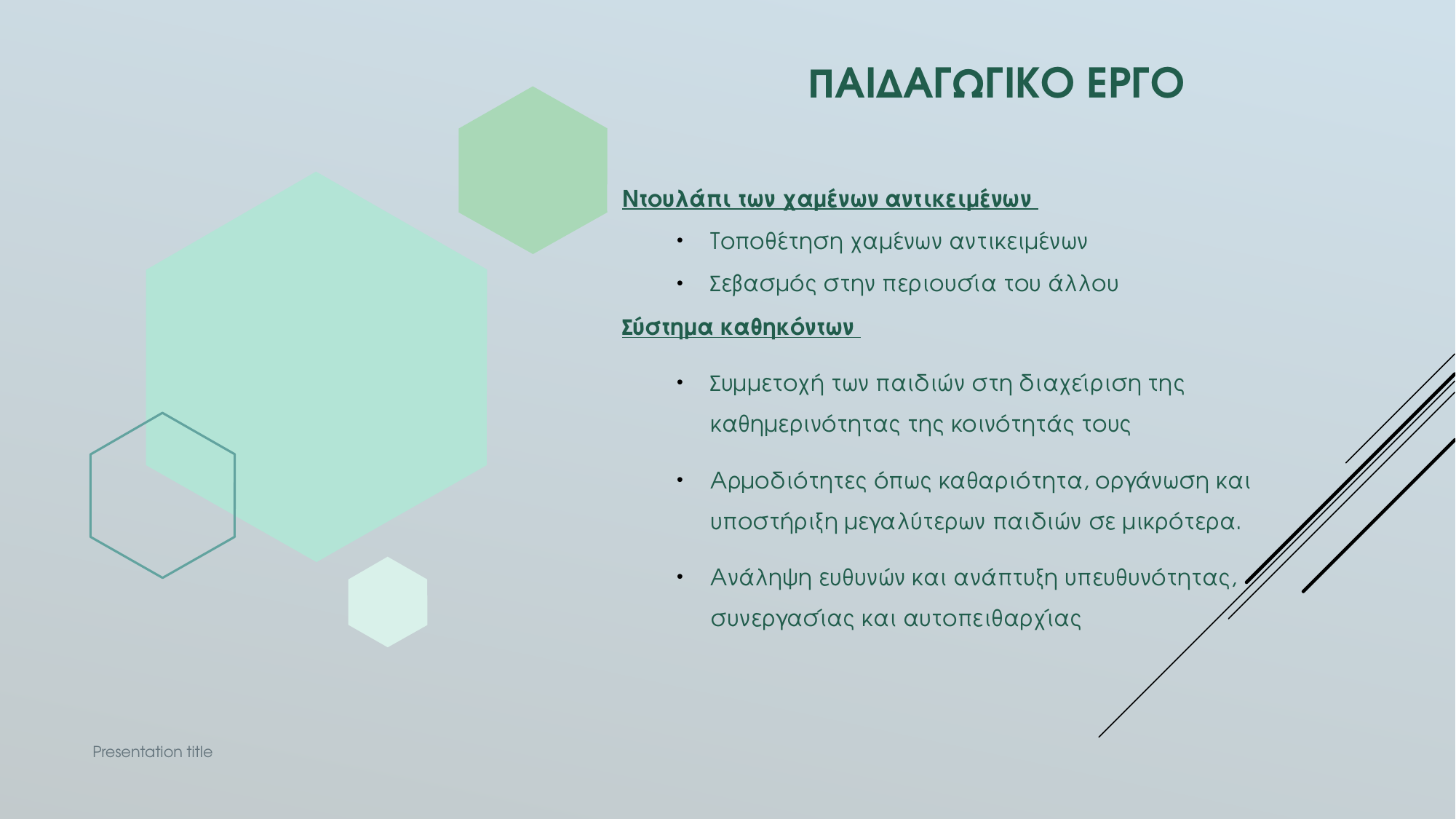

# Παιδαγωγικο εργο
Ντουλάπι των χαμένων αντικειμένων
Τοποθέτηση χαμένων αντικειμένων
Σεβασμός στην περιουσία του άλλου
Σύστημα καθηκόντων
Συμμετοχή των παιδιών στη διαχείριση της καθημερινότητας της κοινότητάς τους
Αρμοδιότητες όπως καθαριότητα, οργάνωση και υποστήριξη μεγαλύτερων παιδιών σε μικρότερα.
Ανάληψη ευθυνών και ανάπτυξη υπευθυνότητας, συνεργασίας και αυτοπειθαρχίας

Presentation title